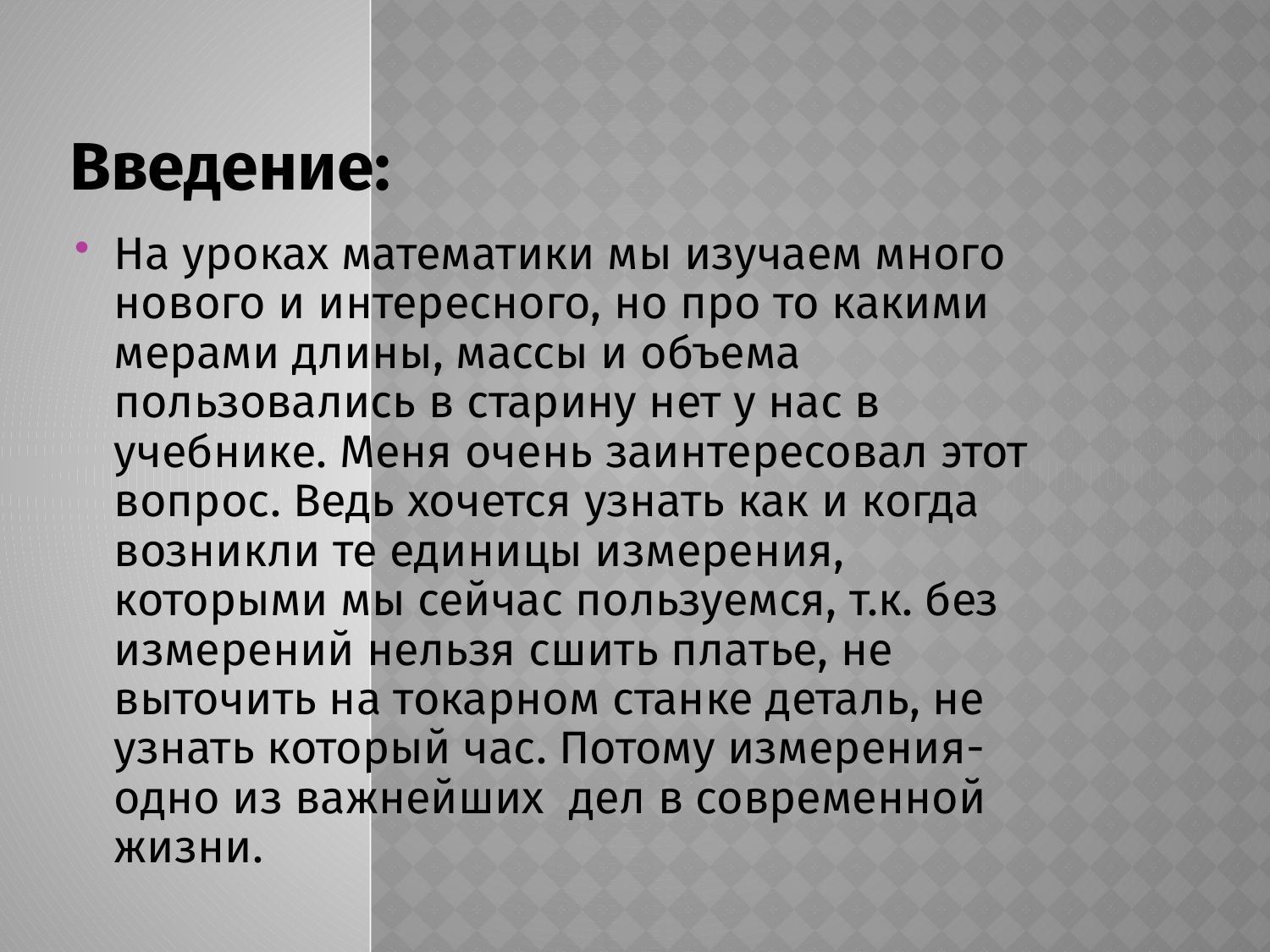

Введение:
На уроках математики мы изучаем много нового и интересного, но про то какими мерами длины, массы и объема пользовались в старину нет у нас в учебнике. Меня очень заинтересовал этот вопрос. Ведь хочется узнать как и когда возникли те единицы измерения, которыми мы сейчас пользуемся, т.к. без измерений нельзя сшить платье, не выточить на токарном станке деталь, не узнать который час. Потому измерения-одно из важнейших  дел в современной  жизни.